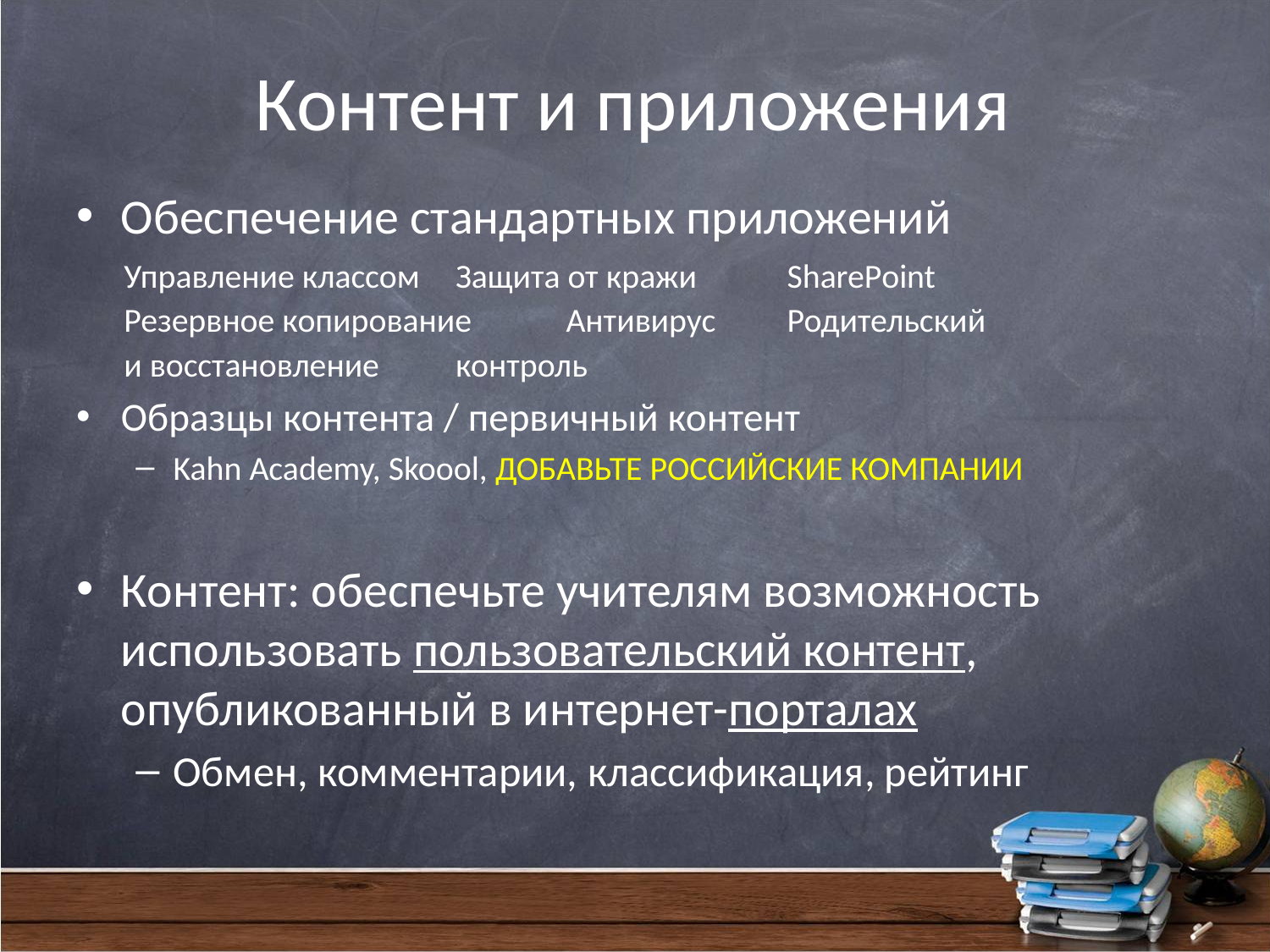

# Контент и приложения
Обеспечение стандартных приложений
Управление классом	Защита от кражи	SharePoint
Резервное копирование	Антивирус 	Родительский
и восстановление		контроль
Образцы контента / первичный контент
Kahn Academy, Skoool, ДОБАВЬТЕ РОССИЙСКИЕ КОМПАНИИ

Контент: обеспечьте учителям возможность использовать пользовательский контент, опубликованный в интернет-порталах
Обмен, комментарии, классификация, рейтинг